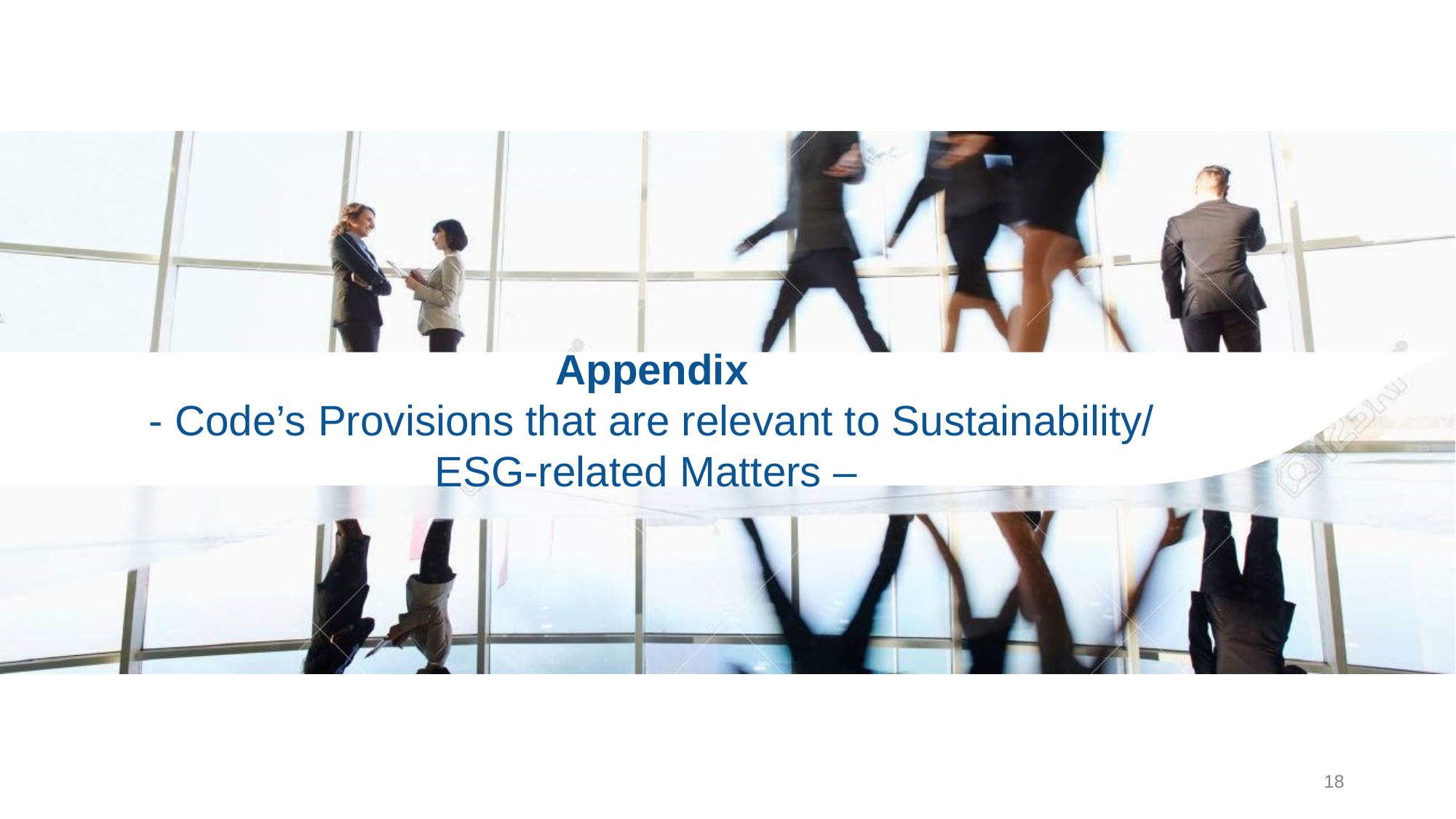

# Appendix - Code’s Provisions that are relevant to Sustainability/ ESG-related Matters –

18